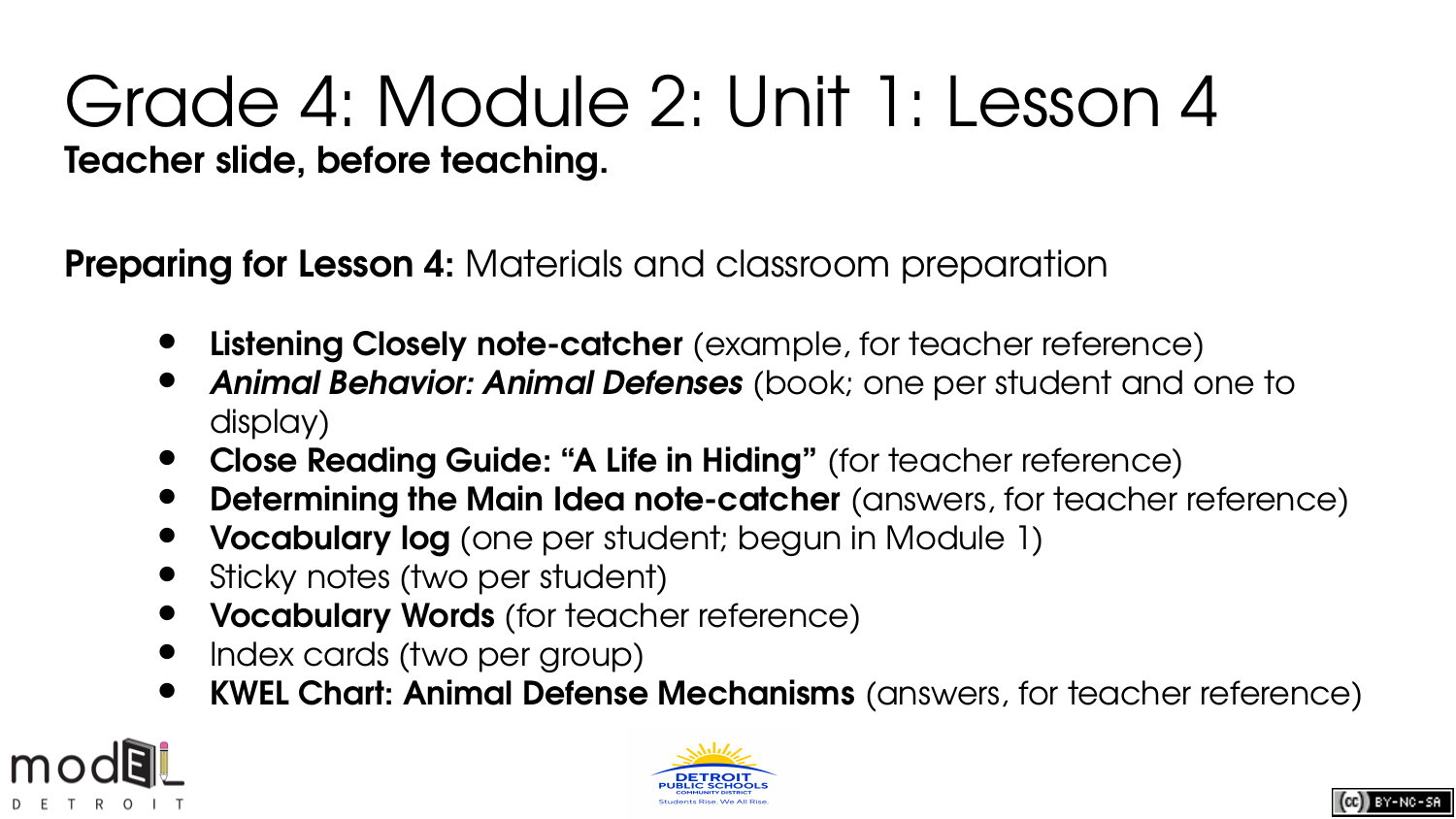

# Grade 4: Module 2: Unit 1: Lesson 4
Teacher slide, before teaching.
Preparing for Lesson 4: Materials and classroom preparation

Listening Closely note-catcher (example, for teacher reference)
Animal Behavior: Animal Defenses (book; one per student and one to display)
Close Reading Guide: “A Life in Hiding” (for teacher reference)
Determining the Main Idea note-catcher (answers, for teacher reference)
Vocabulary log (one per student; begun in Module 1)
Sticky notes (two per student)
Vocabulary Words (for teacher reference)
Index cards (two per group)
KWEL Chart: Animal Defense Mechanisms (answers, for teacher reference)